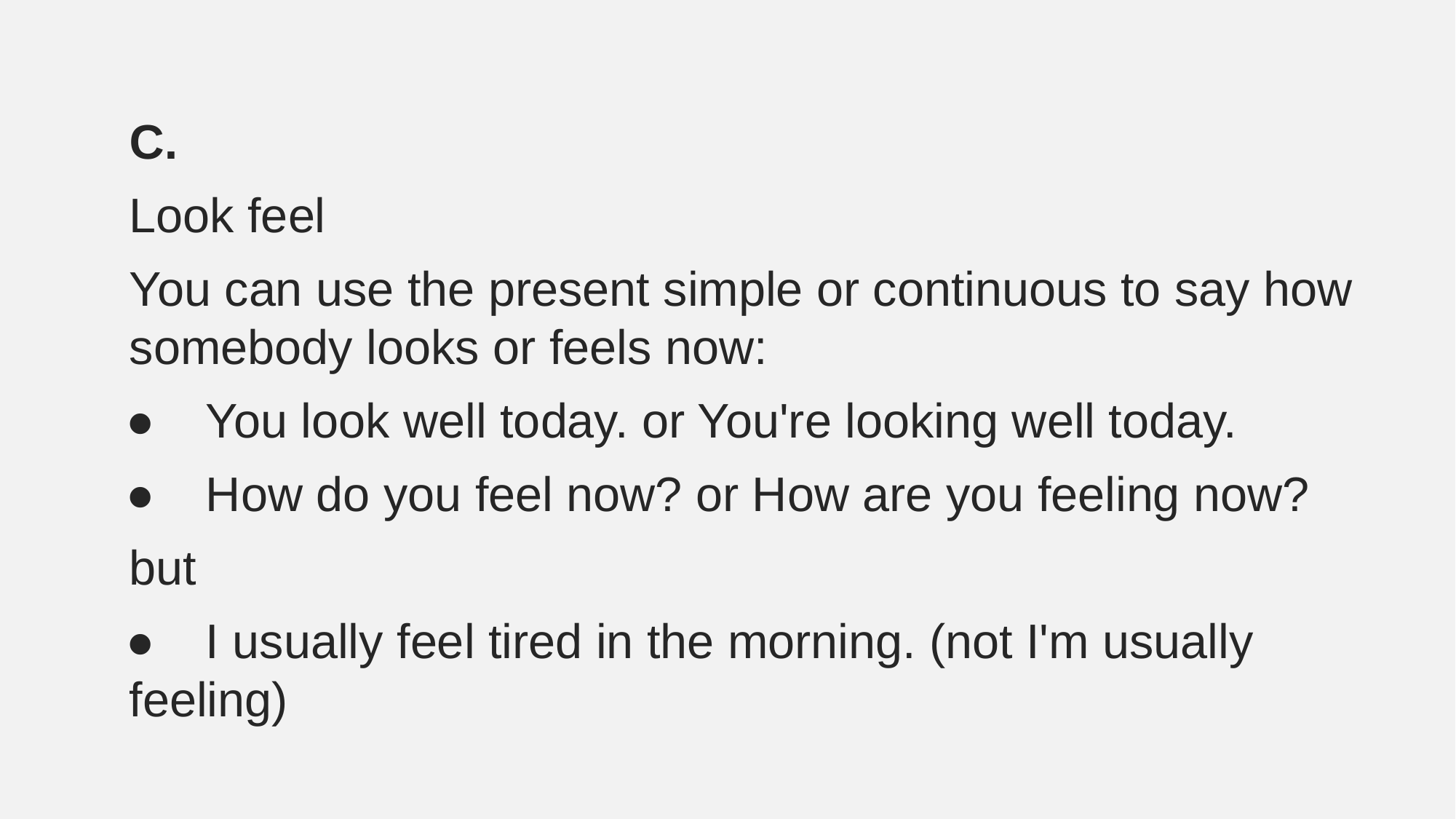

#
C.
Look feel
You can use the present simple or continuous to say how somebody looks or feels now:
⦁    You look well today. or You're looking well today.
⦁    How do you feel now? or How are you feeling now?
but
⦁    I usually feel tired in the morning. (not I'm usually feeling)